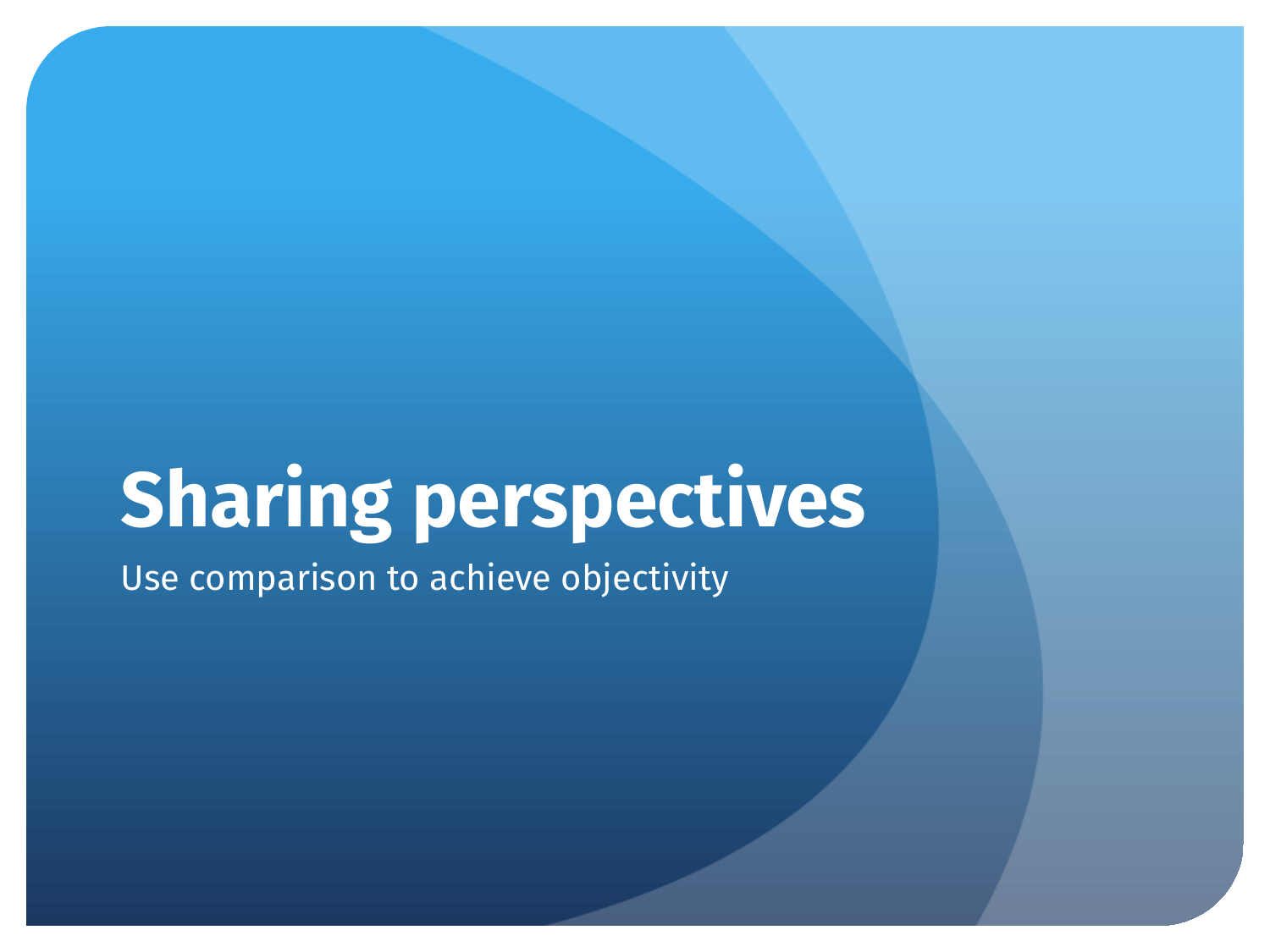

# Sharing perspectives
Use comparison to achieve objectivity